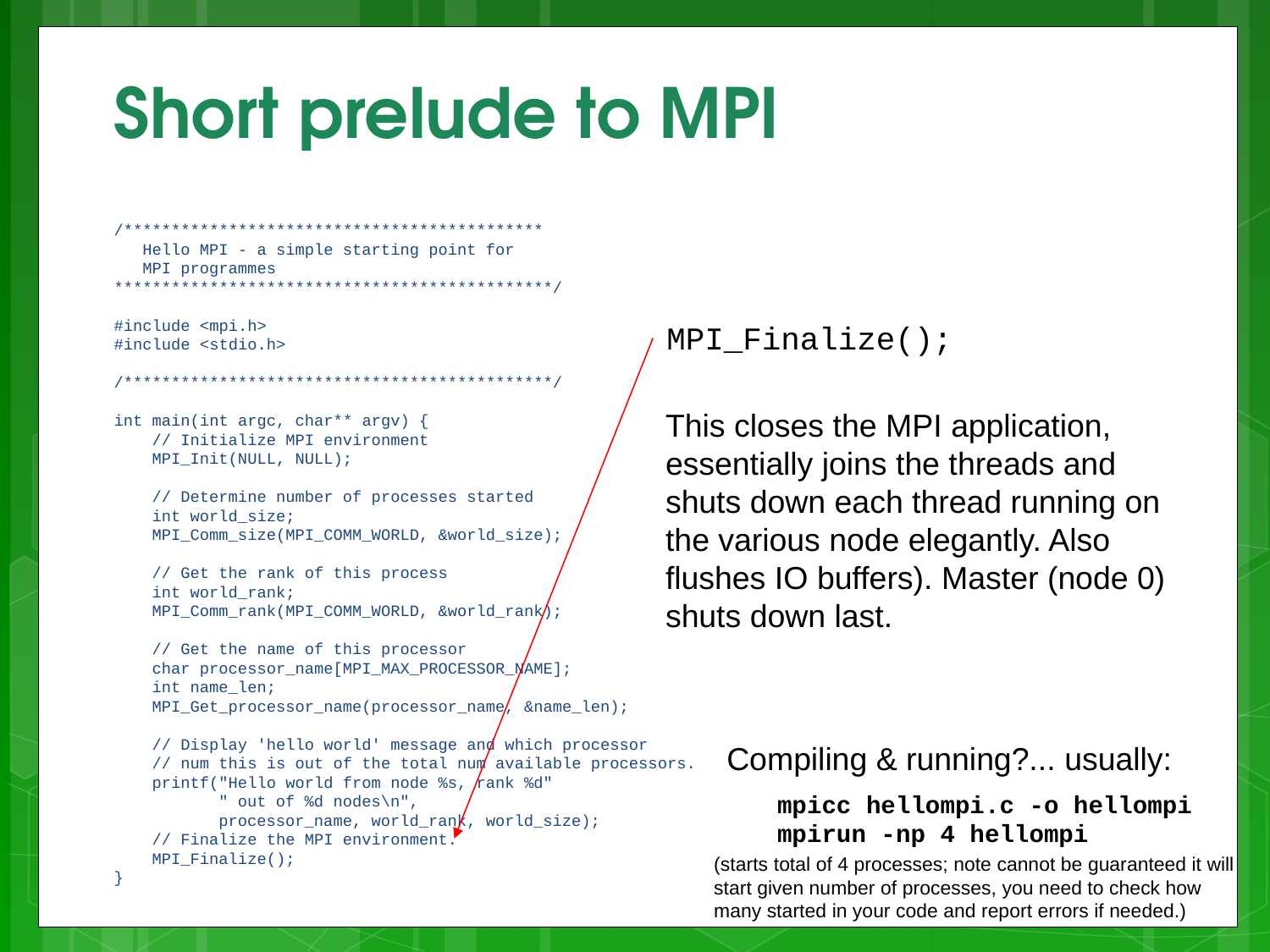

# Short prelude to MPI
/********************************************
   Hello MPI - a simple starting point for
   MPI programmes
**********************************************/

#include <mpi.h>
#include <stdio.h>

/*********************************************/

int main(int argc, char** argv) {
    // Initialize MPI environment
    MPI_Init(NULL, NULL);

    // Determine number of processes started
    int world_size;
    MPI_Comm_size(MPI_COMM_WORLD, &world_size);

    // Get the rank of this process
    int world_rank;
    MPI_Comm_rank(MPI_COMM_WORLD, &world_rank);

    // Get the name of this processor
    char processor_name[MPI_MAX_PROCESSOR_NAME];
    int name_len;
    MPI_Get_processor_name(processor_name, &name_len);

    // Display 'hello world' message and which processor
    // num this is out of the total num available processors.
    printf("Hello world from node %s, rank %d"
           " out of %d nodes\n",
           processor_name, world_rank, world_size);
    // Finalize the MPI environment.
    MPI_Finalize();
}
MPI_Finalize();
This closes the MPI application, essentially joins the threads and shuts down each thread running on the various node elegantly. Also flushes IO buffers). Master (node 0) shuts down last.
Compiling & running?... usually:
mpicc hellompi.c -o hellompi
mpirun -np 4 hellompi
(starts total of 4 processes; note cannot be guaranteed it will start given number of processes, you need to check how many started in your code and report errors if needed.)